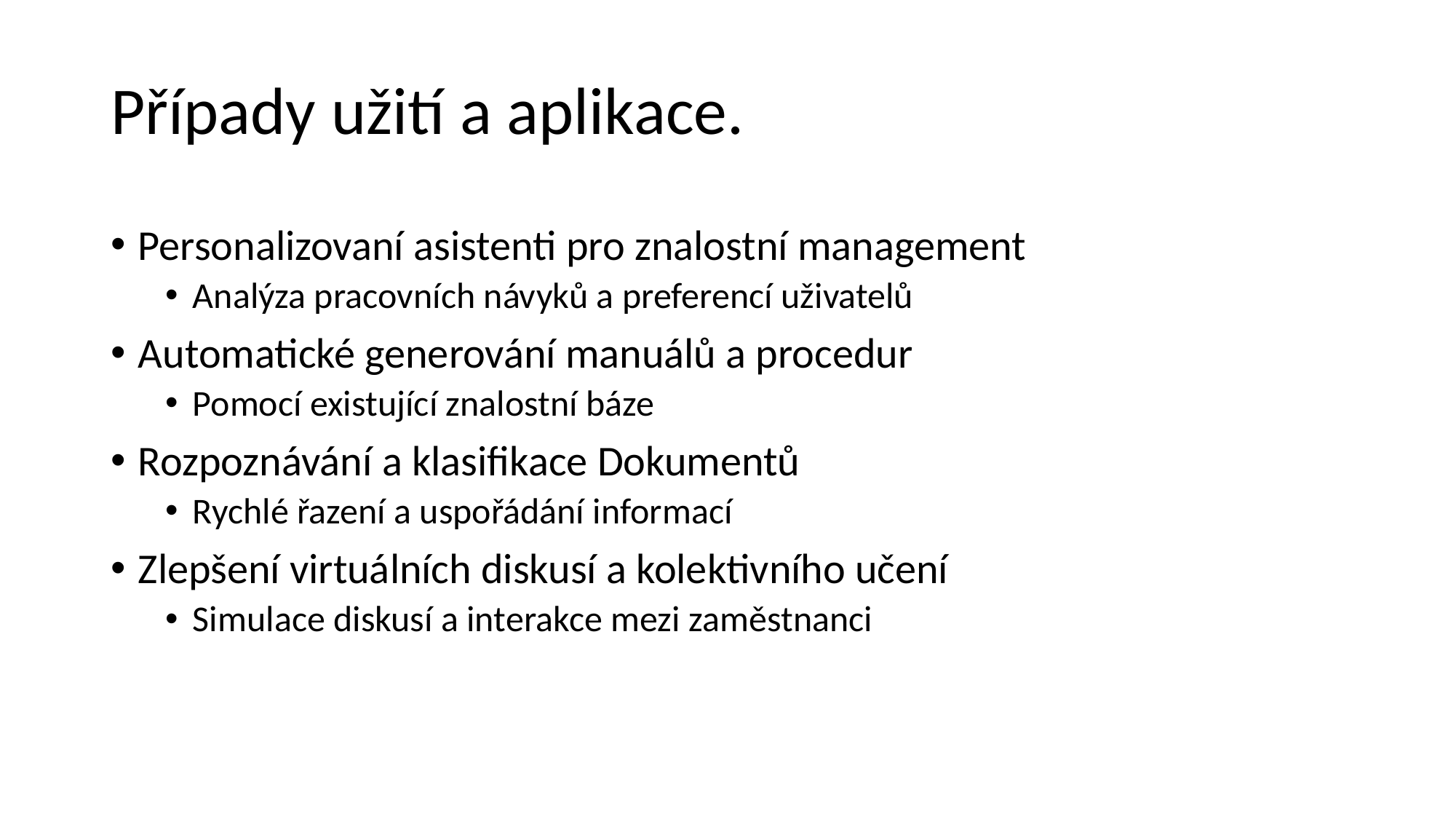

# Případy užití a aplikace.
Personalizovaní asistenti pro znalostní management
Analýza pracovních návyků a preferencí uživatelů
Automatické generování manuálů a procedur
Pomocí existující znalostní báze
Rozpoznávání a klasifikace Dokumentů
Rychlé řazení a uspořádání informací
Zlepšení virtuálních diskusí a kolektivního učení
Simulace diskusí a interakce mezi zaměstnanci